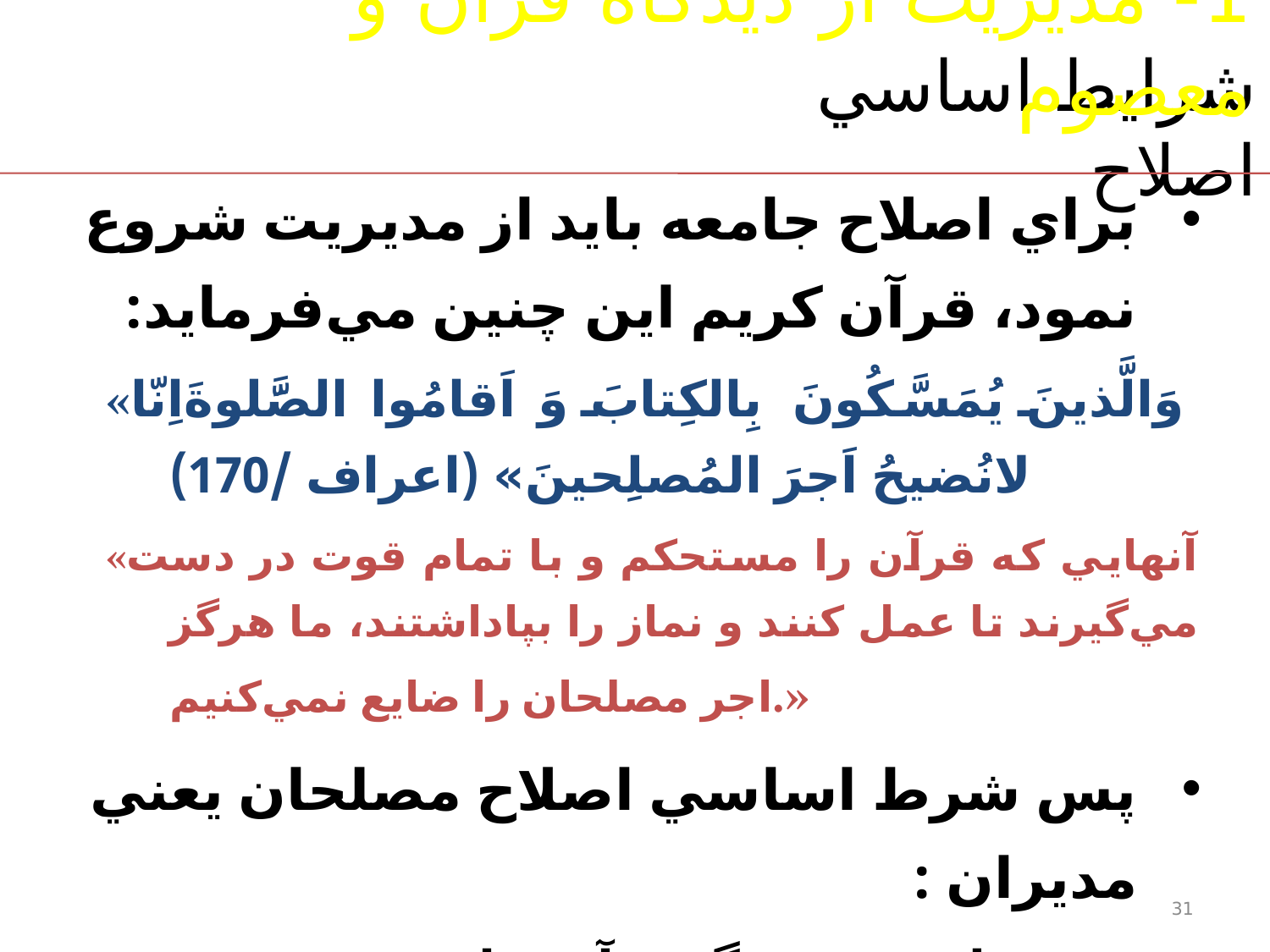

1- مديريت از ديدگاه قرآن و معصوم
# شرايط اساسي اصلاح
براي اصلاح جامعه بايد از مديريت شروع نمود، قرآن كريم اين چنين مي‌فرمايد:
«وَالَّذينَ يُمَسَّكُونَ بِالكِتابَ وَ اَقامُوا الصََّلوةَاِنّا لانُضيحُ اَجرَ المُصلِحينَ» (اعراف /170)
«آنهايي كه قرآن را مستحكم و با تمام قوت در دست مي‌گيرند تا عمل كنند و نماز را بپاداشتند، ما هرگز اجر مصلحان را ضايع نمي‌كنيم.»
پس شرط اساسي اصلاح مصلحان يعني مديران :
 مسلح به فرهنگ قرآني باشند.
مصمّم به پياده‌كردن اين فرهنگ در جامعه باشند.

31